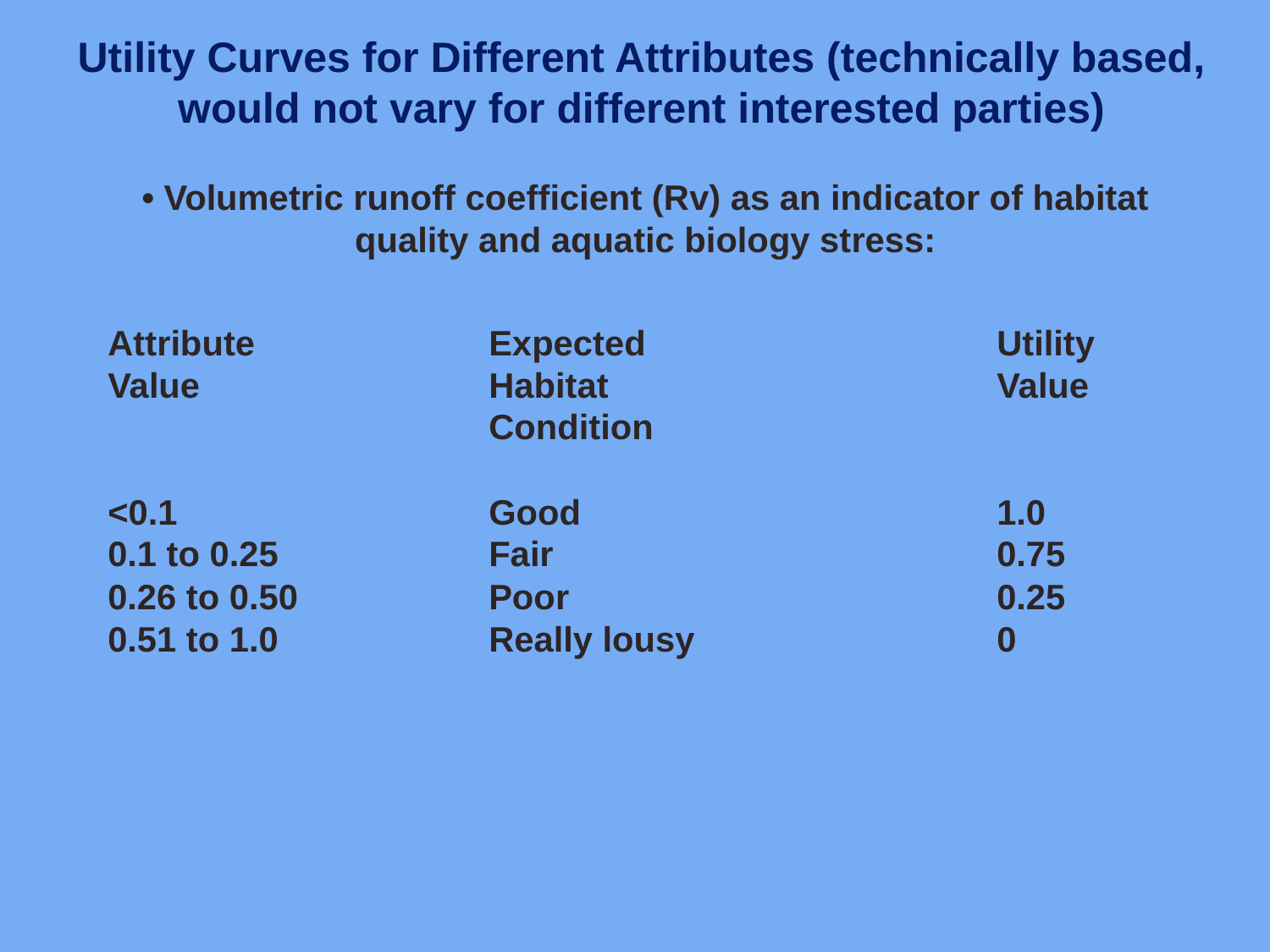

Utility Curves for Different Attributes (technically based, would not vary for different interested parties)
• Volumetric runoff coefficient (Rv) as an indicator of habitat quality and aquatic biology stress:

Attribute 		Expected 			Utility
Value			Habitat 			Value
			Condition

<0.1			Good				1.0
0.1 to 0.25		Fair				0.75
0.26 to 0.50		Poor				0.25
0.51 to 1.0	    	Really lousy			0